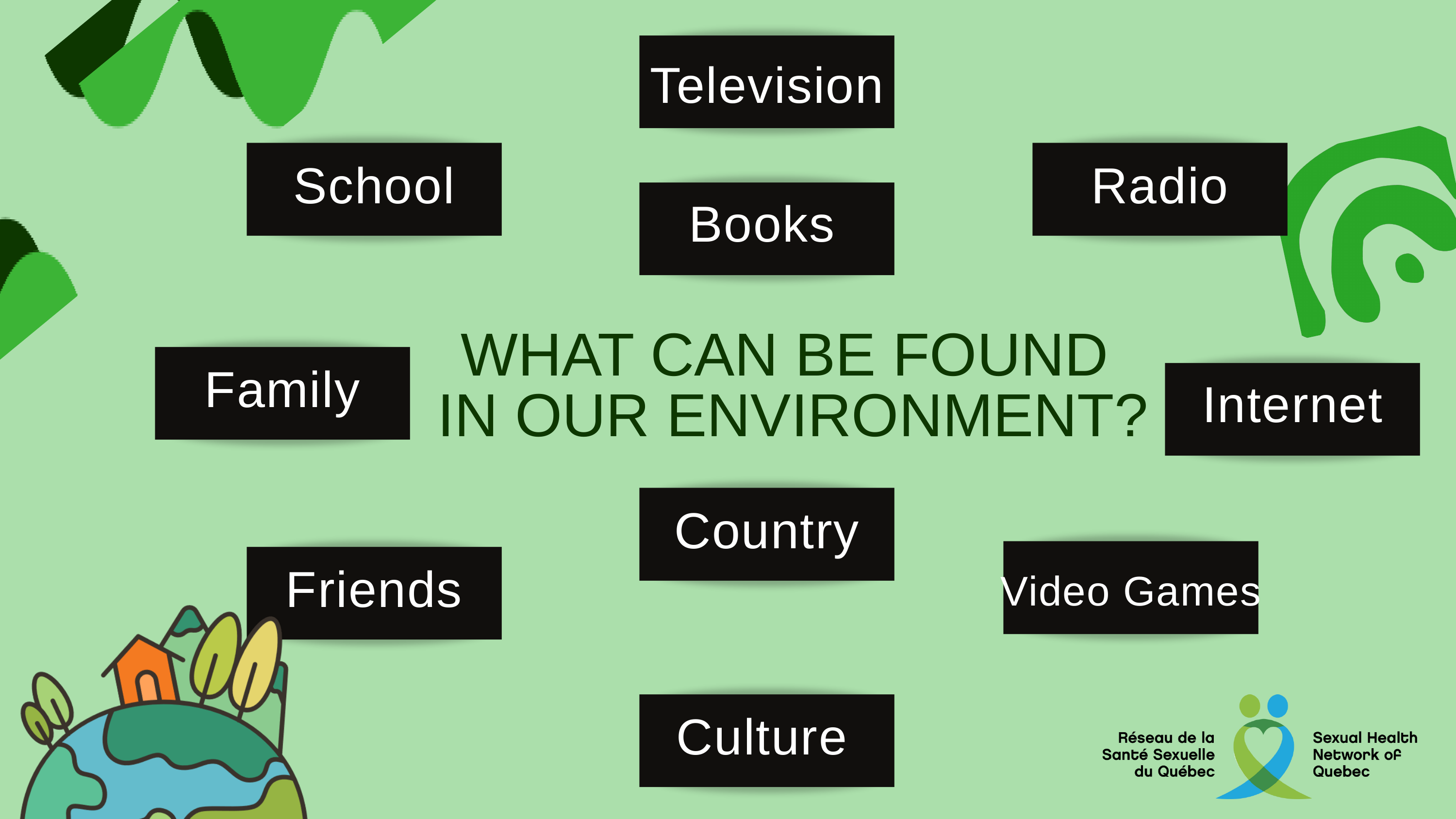

Television

School
Radio
Books

WHAT CAN BE FOUND
IN OUR ENVIRONMENT?

Family
Internet

Country

Friends
Video Games

Culture